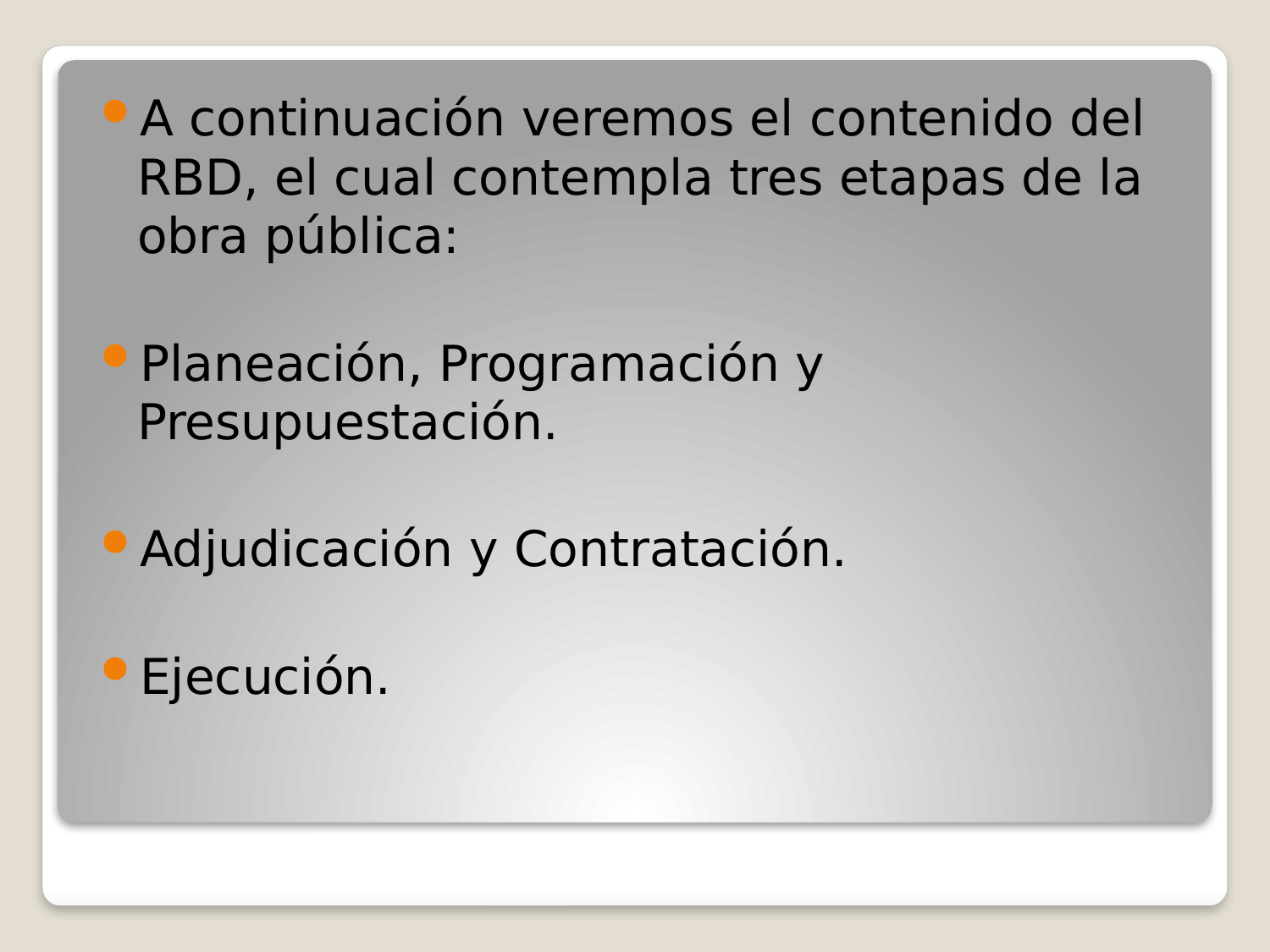

A continuación veremos el contenido del RBD, el cual contempla tres etapas de la obra pública:

Planeación, Programación y Presupuestación.

Adjudicación y Contratación.

Ejecución.
#